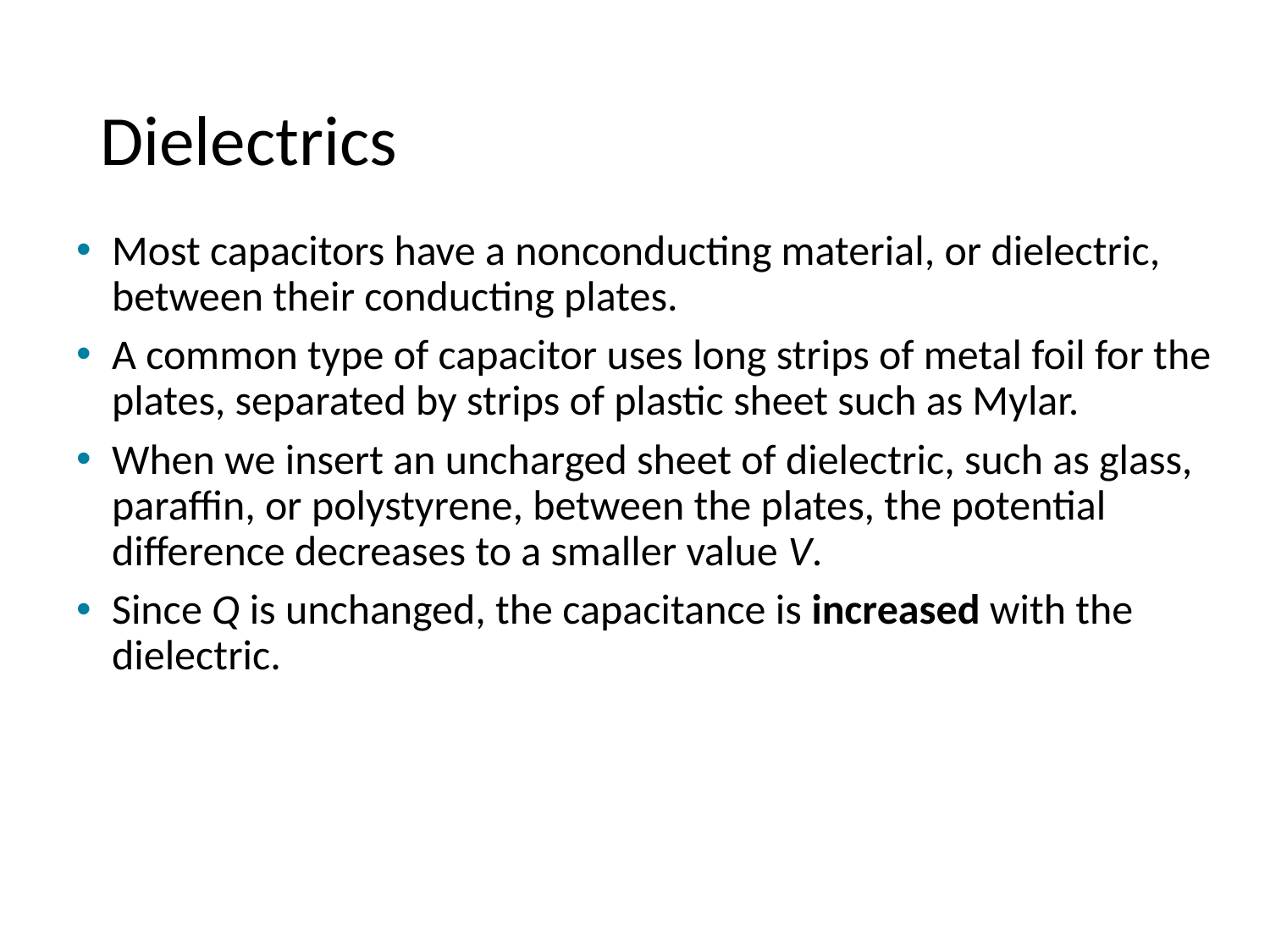

# Dielectrics
Most capacitors have a nonconducting material, or dielectric, between their conducting plates.
A common type of capacitor uses long strips of metal foil for the plates, separated by strips of plastic sheet such as Mylar.
When we insert an uncharged sheet of dielectric, such as glass, paraffin, or polystyrene, between the plates, the potential difference decreases to a smaller value V.
Since Q is unchanged, the capacitance is increased with the dielectric.